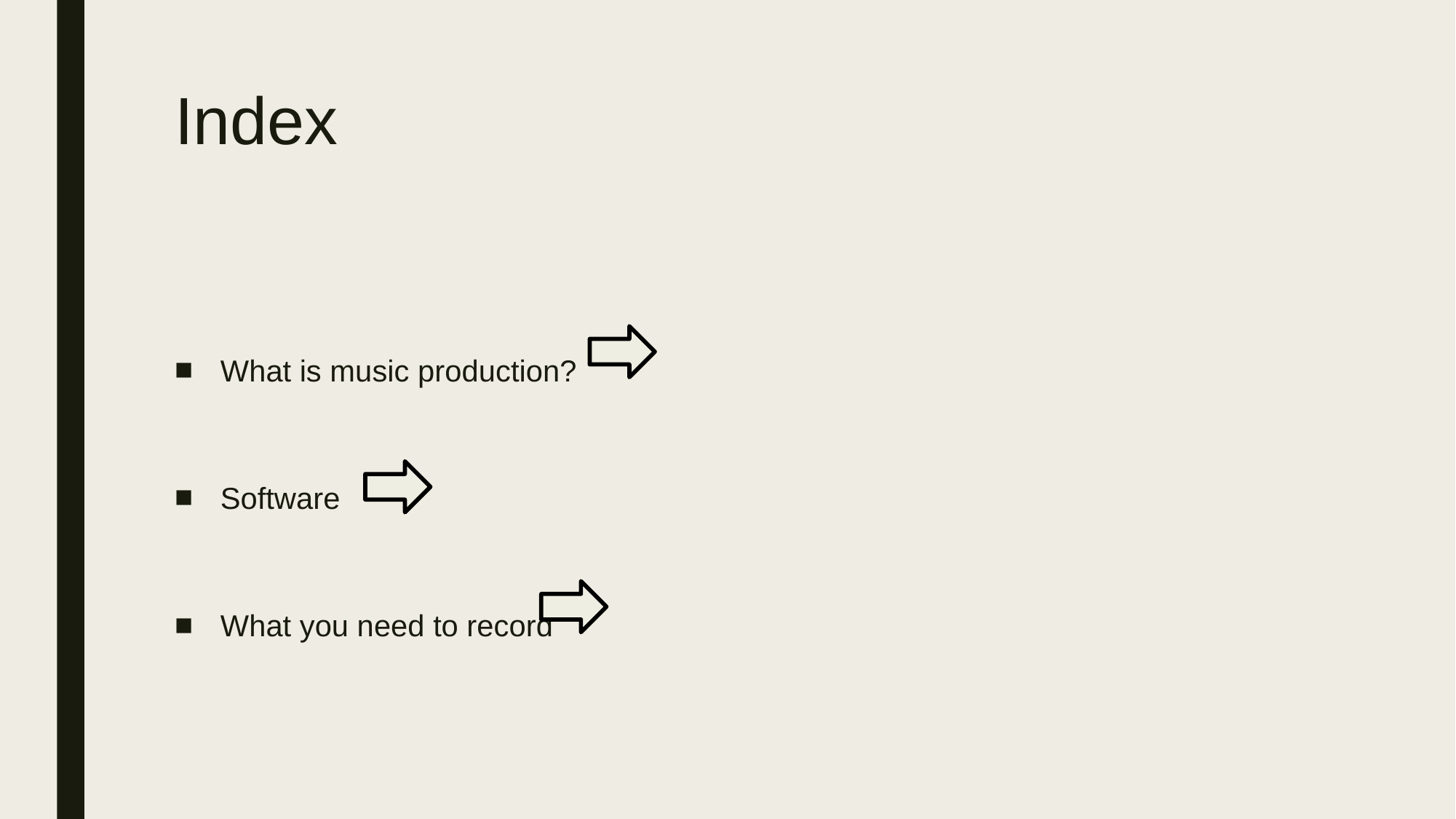

# Index
What is music production?
Software
What you need to record